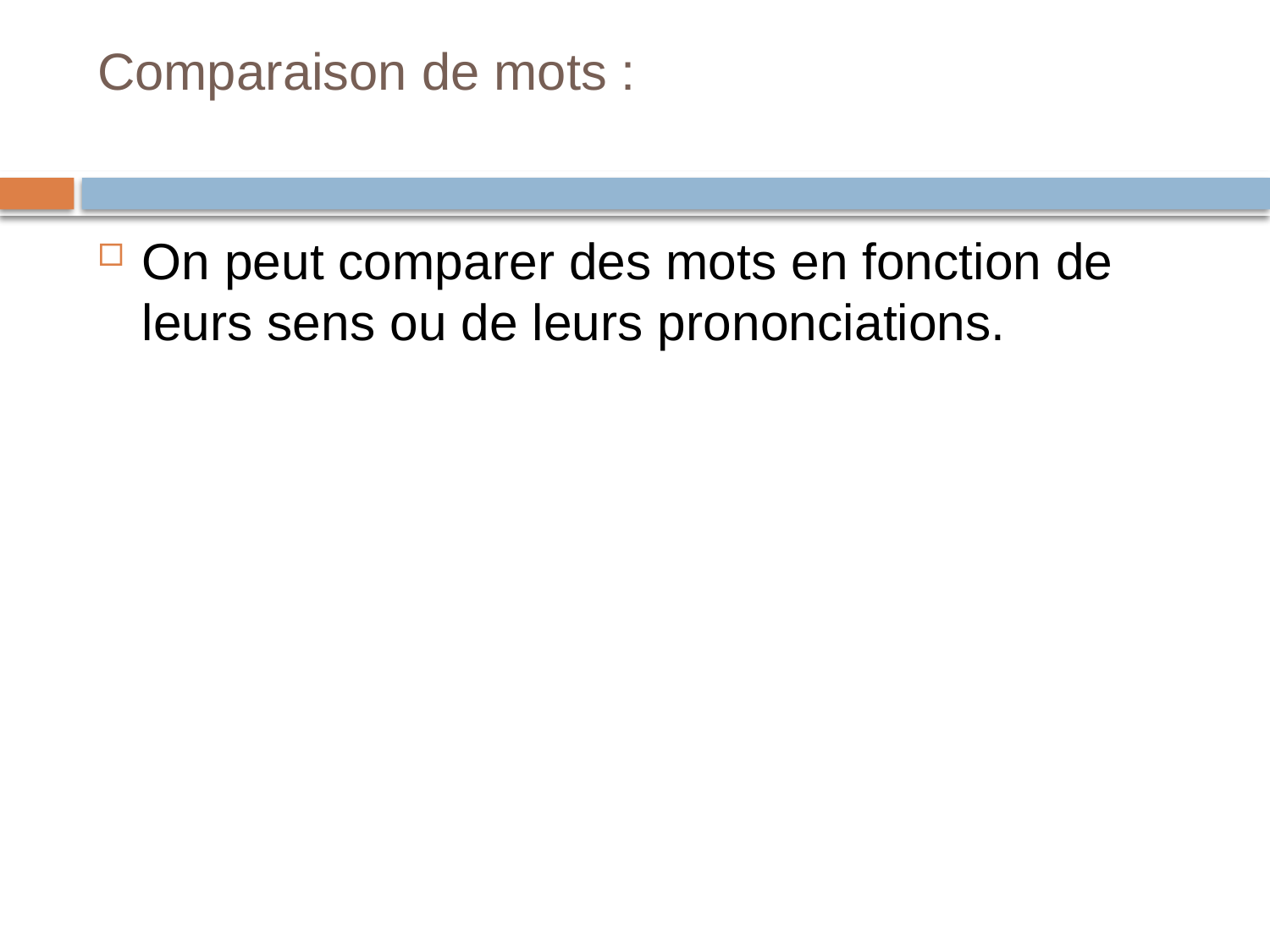

# Comparaison de mots :
On peut comparer des mots en fonction de leurs sens ou de leurs prononciations.